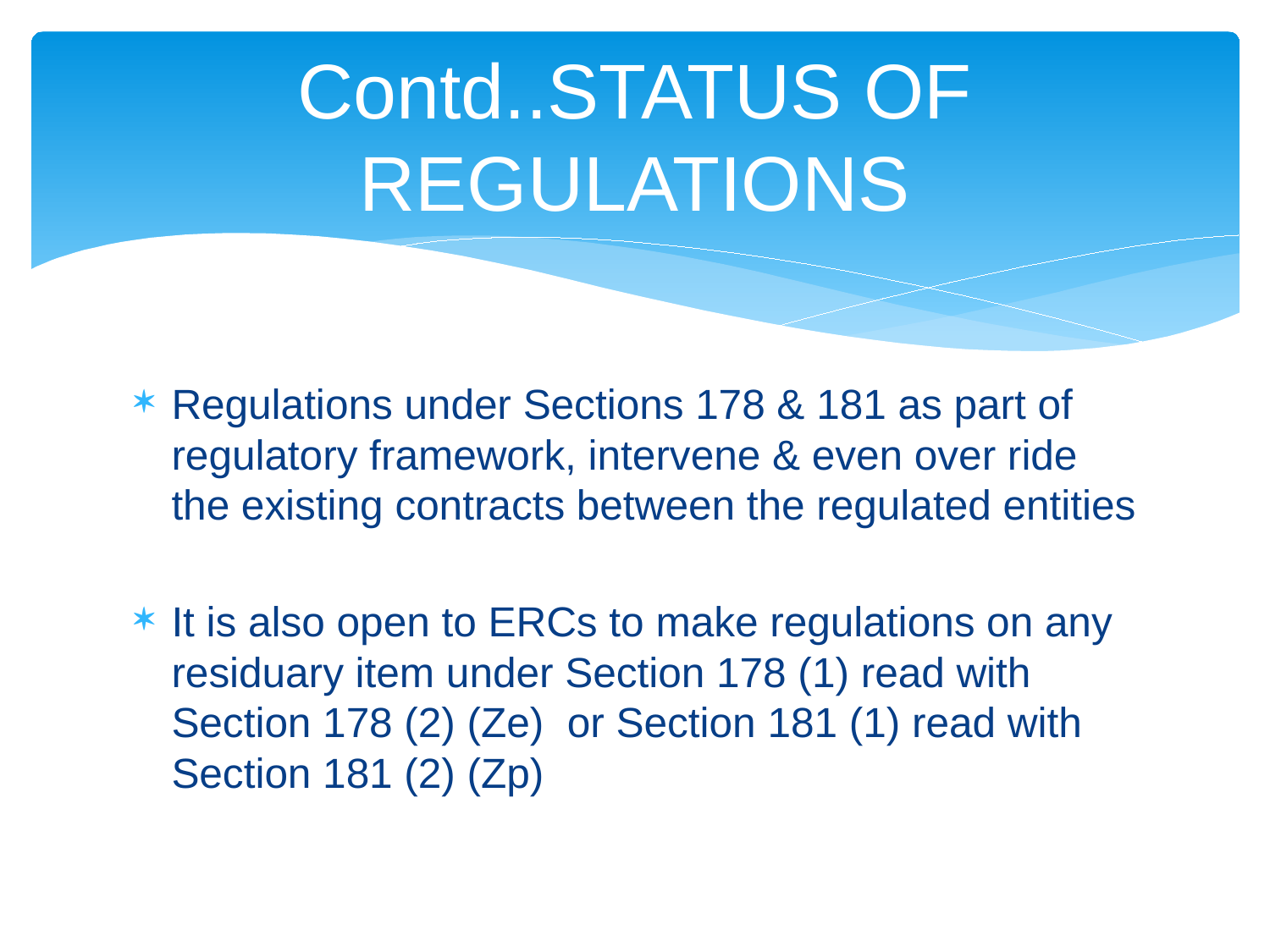

# Contd..STATUS OF REGULATIONS
Regulations under Sections 178 & 181 as part of regulatory framework, intervene & even over ride the existing contracts between the regulated entities

It is also open to ERCs to make regulations on any residuary item under Section 178 (1) read with Section 178 (2) (Ze)  or Section 181 (1) read with Section 181 (2) (Zp)